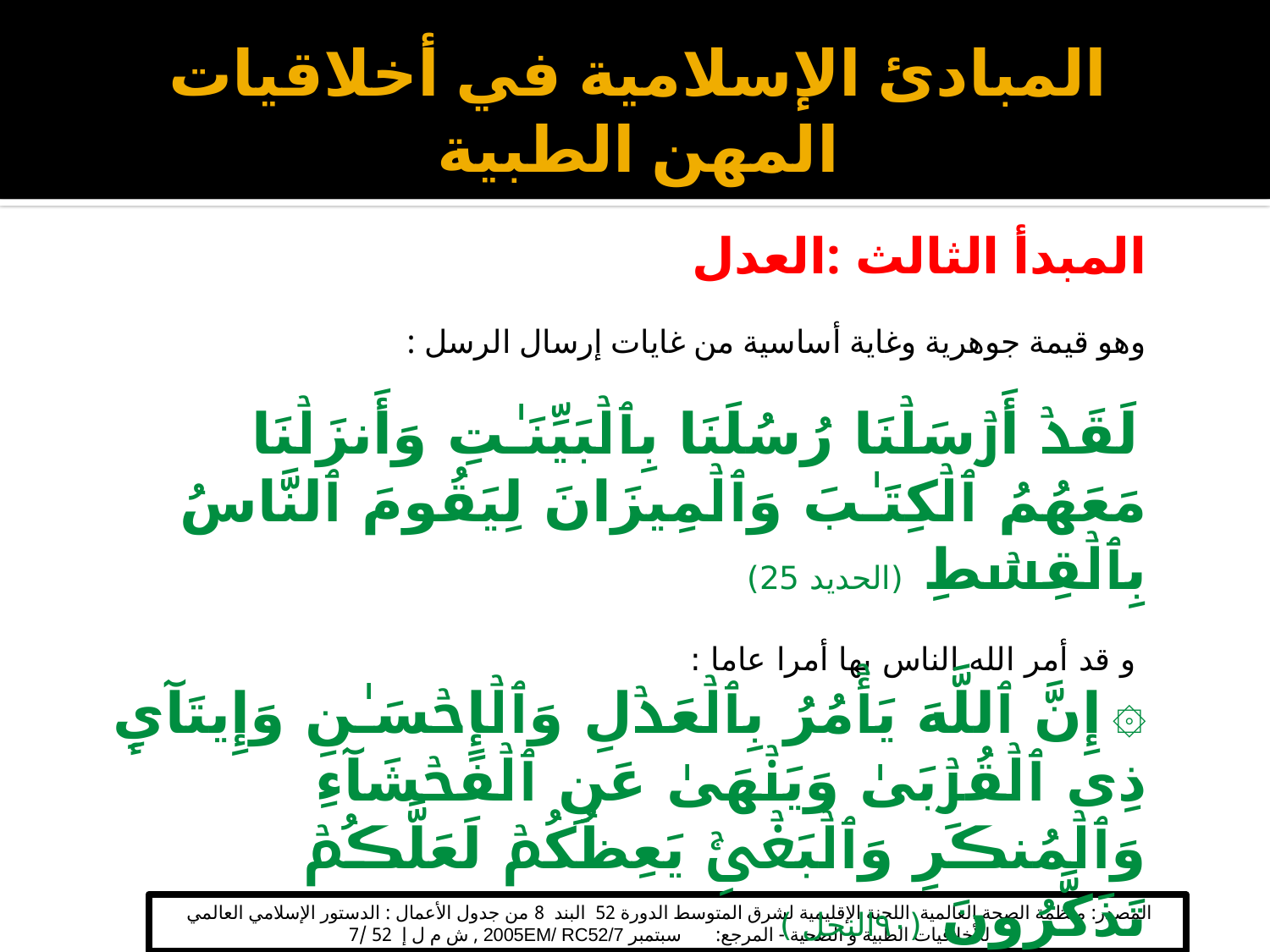

# المبادئ الإسلامية في أخلاقيات المهن الطبية
المبدأ الثالث :العدل

وهو قيمة جوهرية وغاية أساسية من غايات إرسال الرسل :

 لَقَدۡ أَرۡسَلۡنَا رُسُلَنَا بِٱلۡبَيِّنَـٰتِ وَأَنزَلۡنَا مَعَهُمُ ٱلۡكِتَـٰبَ وَٱلۡمِيزَانَ لِيَقُومَ ٱلنَّاسُ بِٱلۡقِسۡطِ (الحديد 25)

 و قد أمر الله الناس بها أمرا عاما :
۞ إِنَّ ٱللَّهَ يَأۡمُرُ بِٱلۡعَدۡلِ وَٱلۡإِحۡسَـٰنِ وَإِيتَآىِٕ ذِى ٱلۡقُرۡبَىٰ وَيَنۡهَىٰ عَنِ ٱلۡفَحۡشَآءِ وَٱلۡمُنڪَرِ وَٱلۡبَغۡىِ‌ۚ يَعِظُكُمۡ لَعَلَّڪُمۡ تَذَكَّرُونَ (﻿٩٠النحل ﻿)

يَـٰٓأَيُّہَا ٱلَّذِينَ ءَامَنُواْ كُونُواْ قَوَّٲمِينَ لِلَّهِ شُہَدَآءَ بِٱلۡقِسۡطِ‌ۖ وَلَا يَجۡرِمَنَّڪُمۡ شَنَـَٔانُ قَوۡمٍ عَلَىٰٓ أَلَّا تَعۡدِلُواْ‌ۚ ٱعۡدِلُواْ هُوَ أَقۡرَبُ لِلتَّقۡوَىٰ‌ۖ وَٱتَّقُواْ ٱللَّهَ‌ۚ إِنَّ ٱللَّهَ خَبِيرُۢ بِمَا تَعۡمَلُونَ ( المائدة ٨﻿)
المصدر: منظمة الصحة العالمية  اللجنة الإقليمية لشرق المتوسط الدورة 52  البند  8 من جدول الأعمال : الدستور الإسلامي العالمي  للأخلاقيات الطبية و الصحية - المرجع:       سبتمبر 2005EM/ RC52/7 , ش م ل إ  52 /7